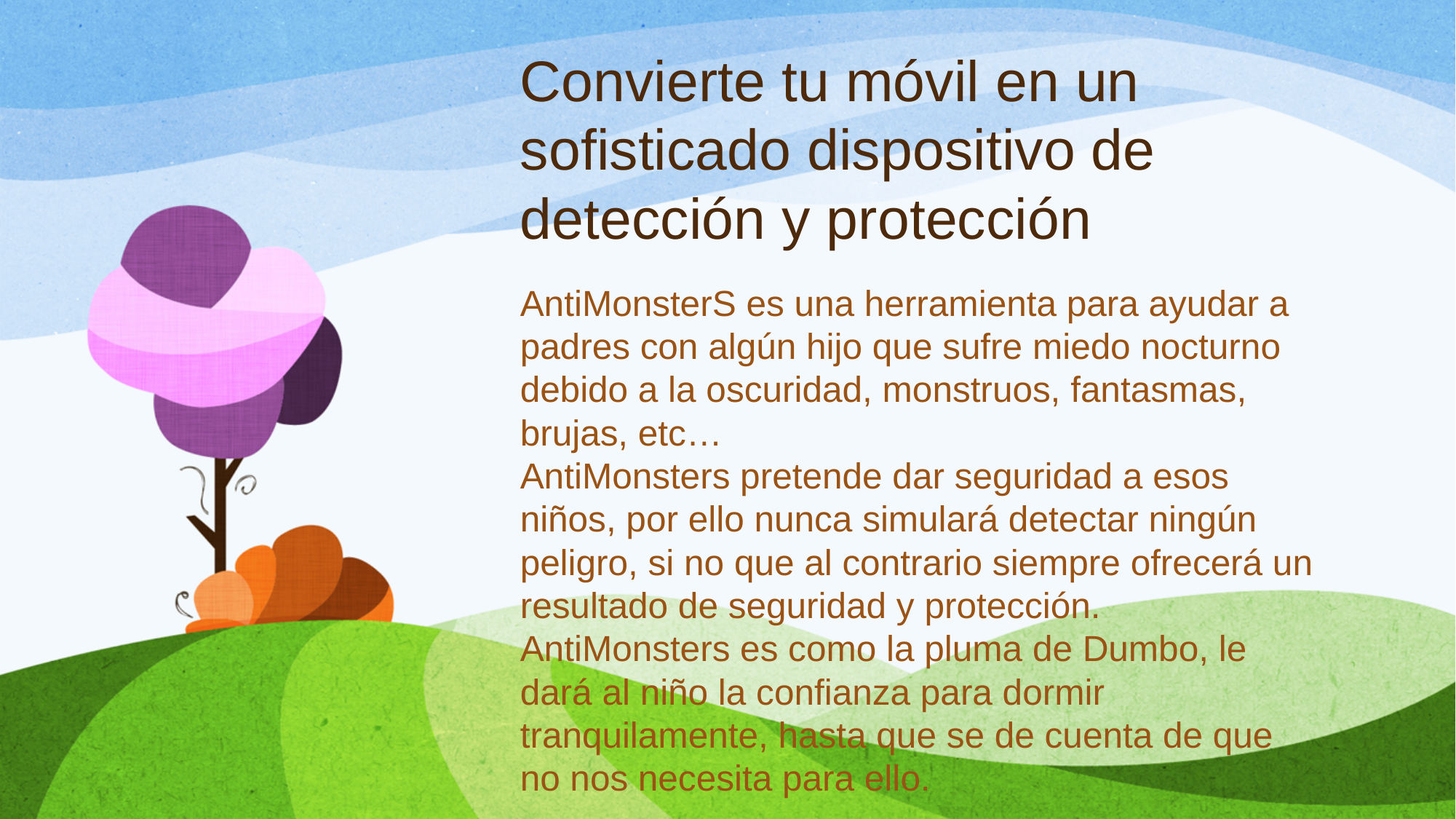

# Convierte tu móvil en un sofisticado dispositivo de detección y protección
AntiMonsterS es una herramienta para ayudar a padres con algún hijo que sufre miedo nocturno debido a la oscuridad, monstruos, fantasmas, brujas, etc…
AntiMonsters pretende dar seguridad a esos niños, por ello nunca simulará detectar ningún peligro, si no que al contrario siempre ofrecerá un resultado de seguridad y protección.
AntiMonsters es como la pluma de Dumbo, le dará al niño la confianza para dormir tranquilamente, hasta que se de cuenta de que no nos necesita para ello.